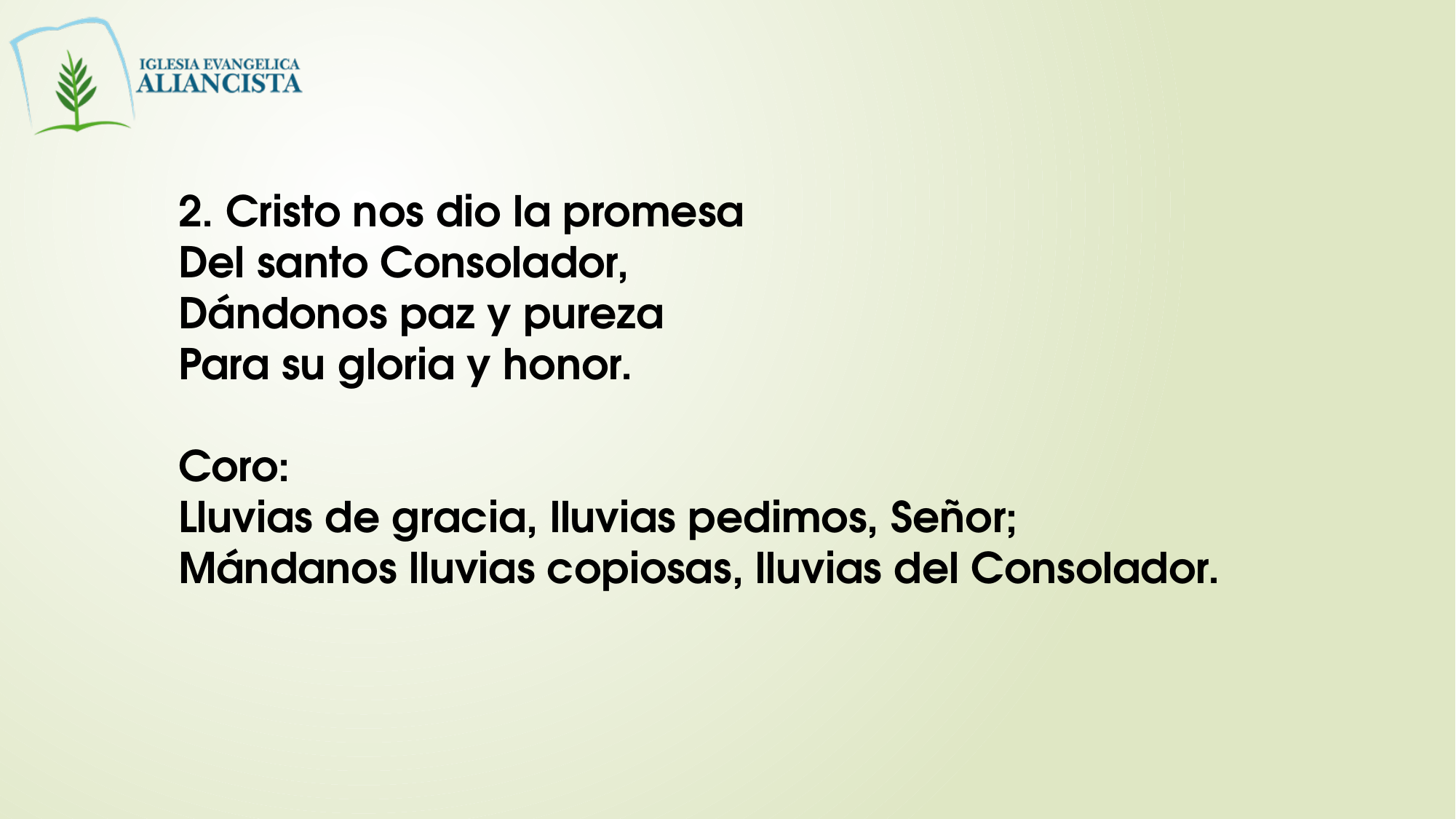

2. Cristo nos dio la promesa
Del santo Consolador,
Dándonos paz y pureza
Para su gloria y honor.

Coro:
Lluvias de gracia, lluvias pedimos, Señor;
Mándanos lluvias copiosas, lluvias del Consolador.